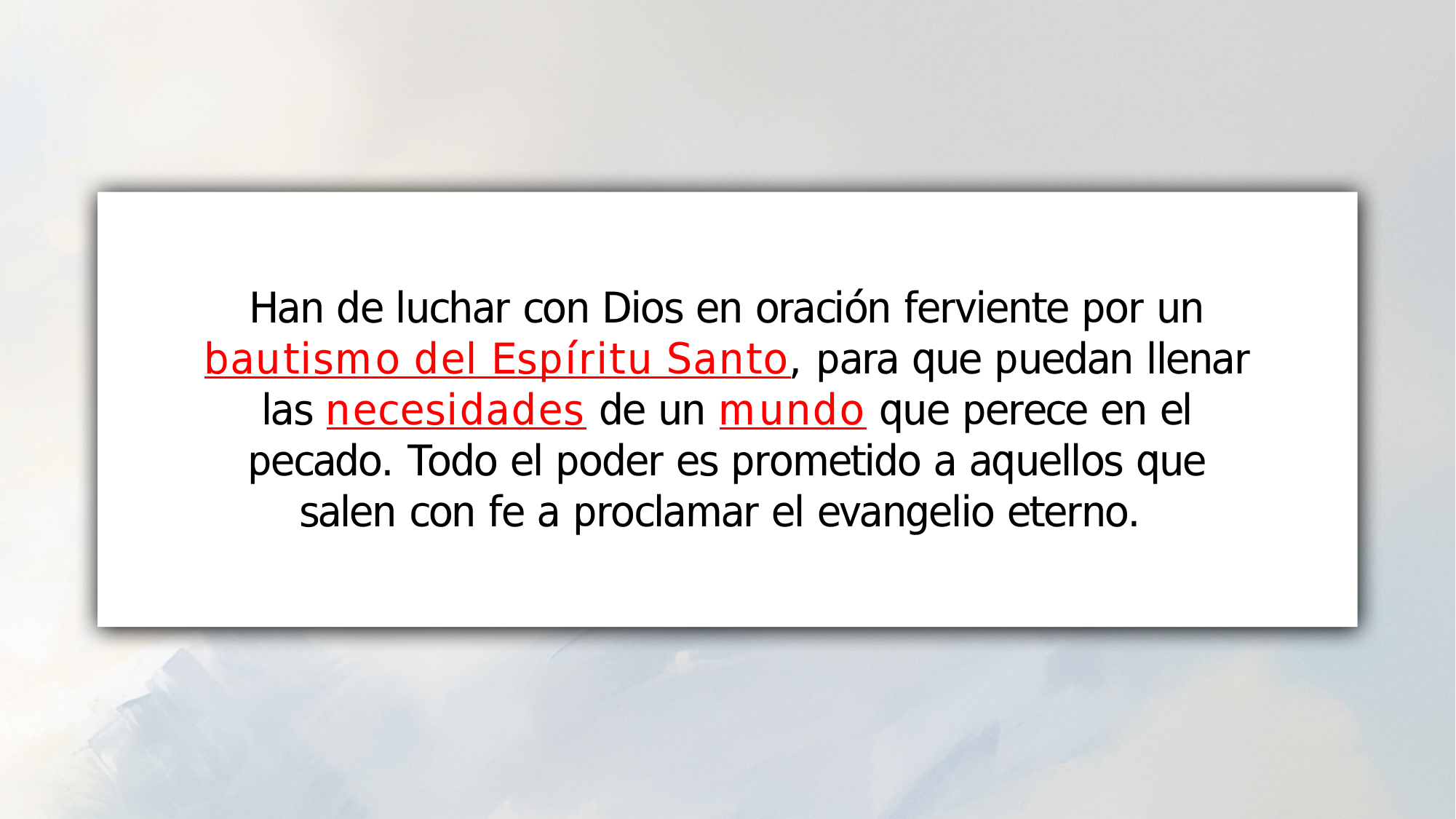

Han de luchar con Dios en oración ferviente por un bautismo del Espíritu Santo, para que puedan llenar las necesidades de un mundo que perece en el pecado. Todo el poder es prometido a aquellos que salen con fe a proclamar el evangelio eterno.